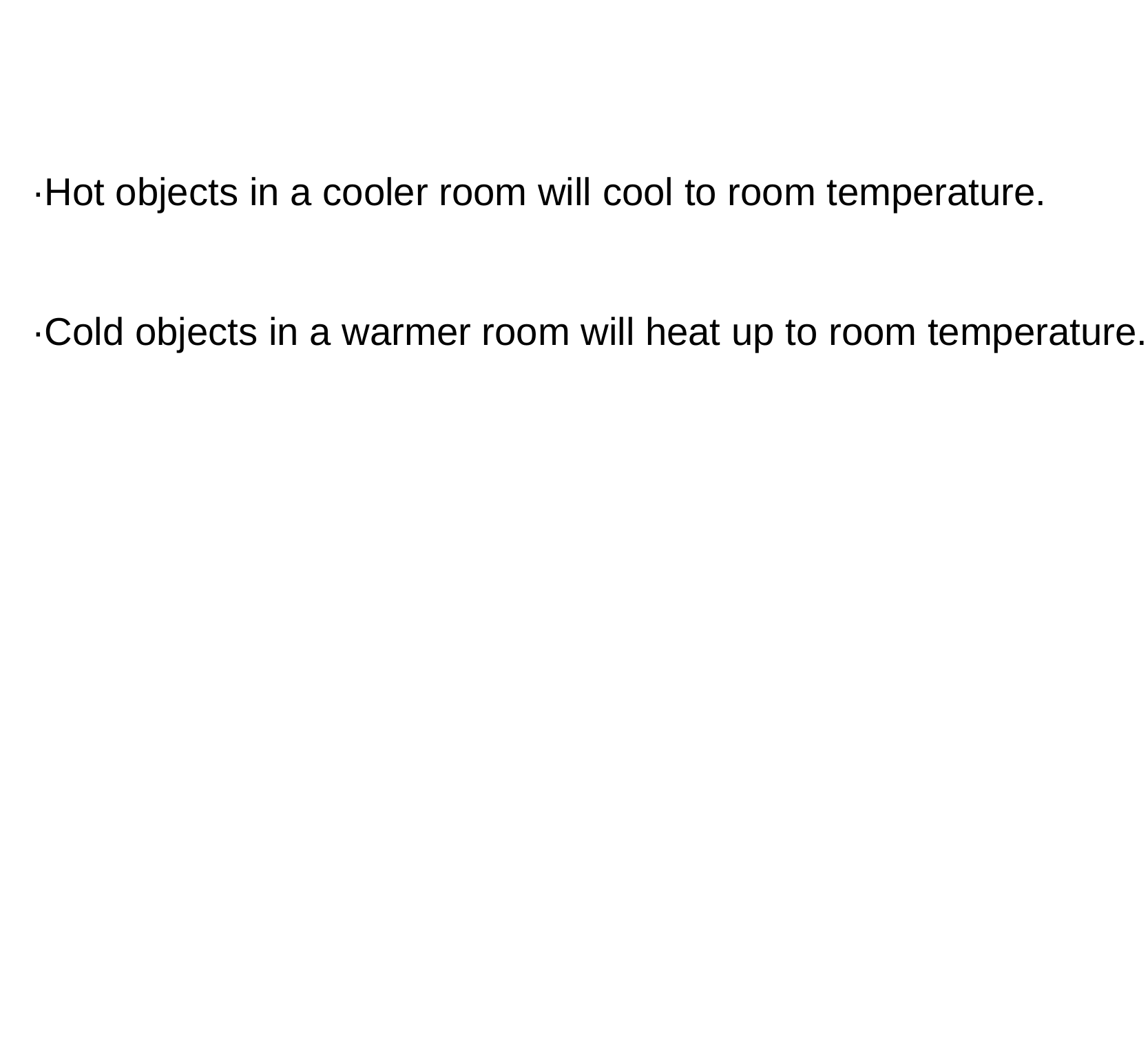

·Hot objects in a cooler room will cool to room temperature.

·Cold objects in a warmer room will heat up to room temperature.